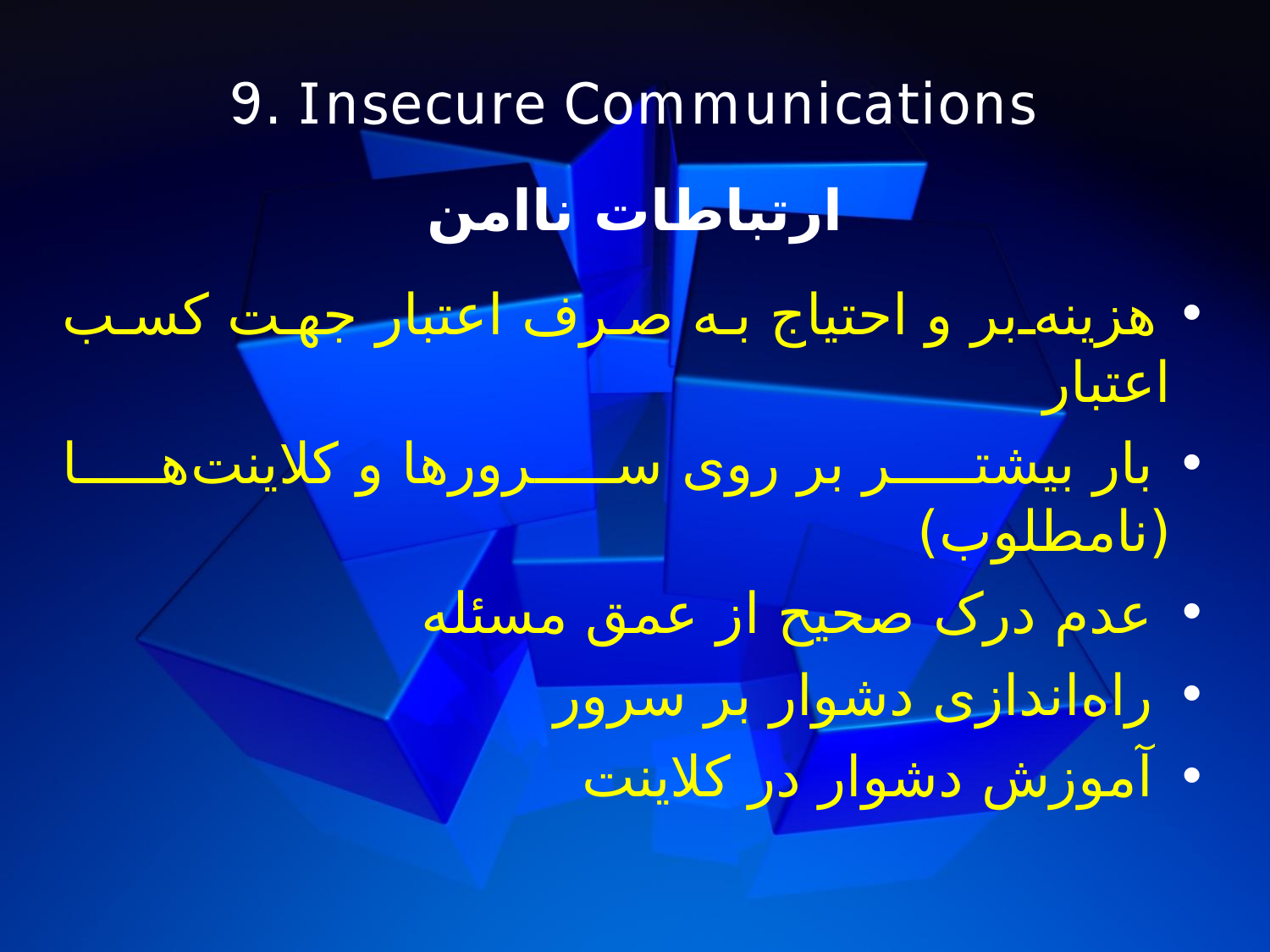

9. Insecure Communications
ارتباطات ناامن
 هزینه‌بر و احتیاج به صرف اعتبار جهت کسب اعتبار
 بار بیشتر بر روی سرورها و کلاینت‌ها (نامطلوب)
 عدم درک صحیح از عمق مسئله
 راه‌اندازی دشوار بر سرور
 آموزش دشوار در کلاینت